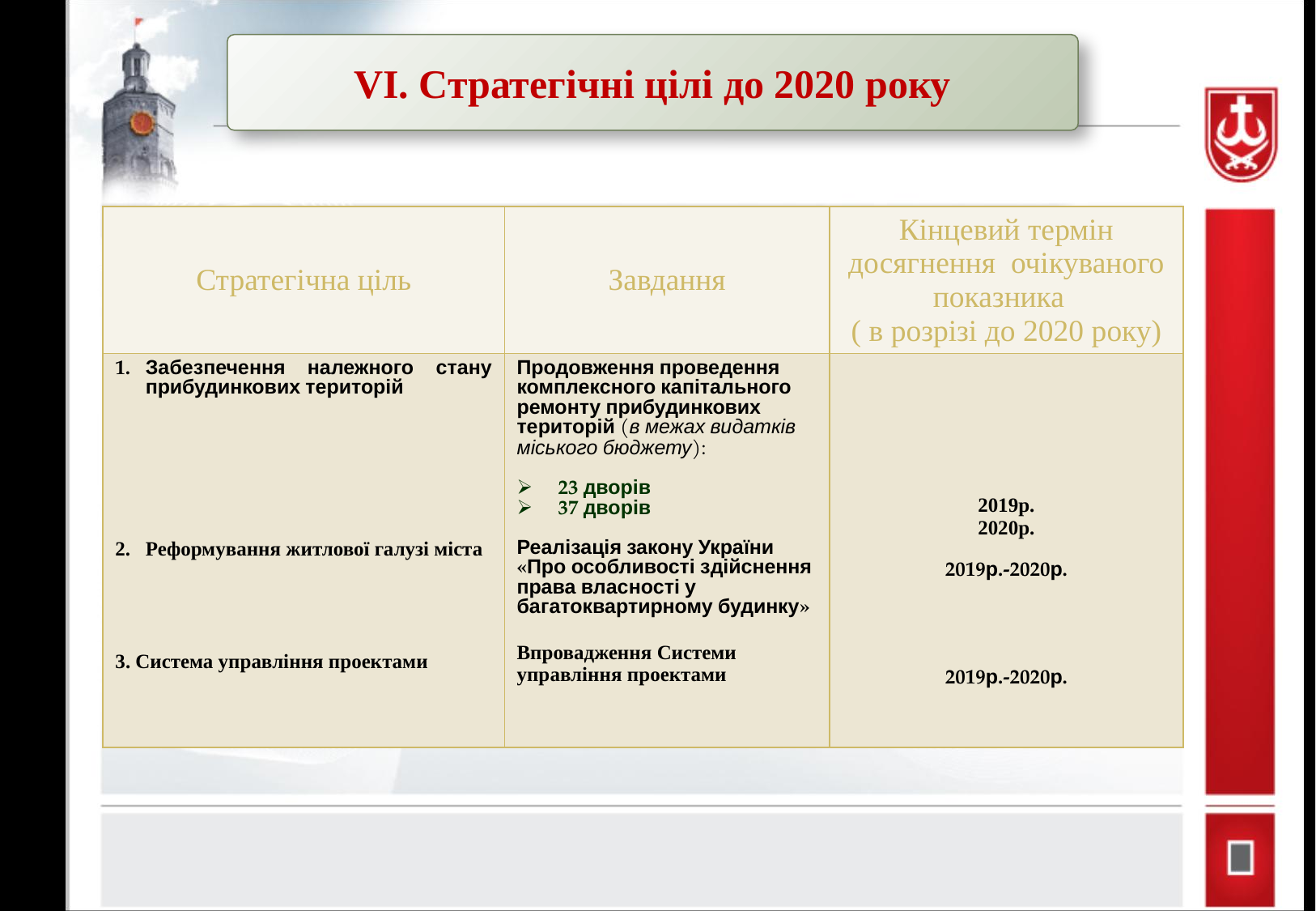

VI. Стратегічні цілі до 2020 року
| Стратегічна ціль | Завдання | Кінцевий термін досягнення очікуваного показника ( в розрізі до 2020 року) |
| --- | --- | --- |
| Забезпечення належного стану прибудинкових територій Реформування житлової галузі міста 3. Система управління проектами | Продовження проведення комплексного капітального ремонту прибудинкових територій (в межах видатків міського бюджету): 23 дворів 37 дворів Реалізація закону України «Про особливості здійснення права власності у багатоквартирному будинку» Впровадження Системи управління проектами | 2019р. 2020р. 2019р.-2020р. 2019р.-2020р. |